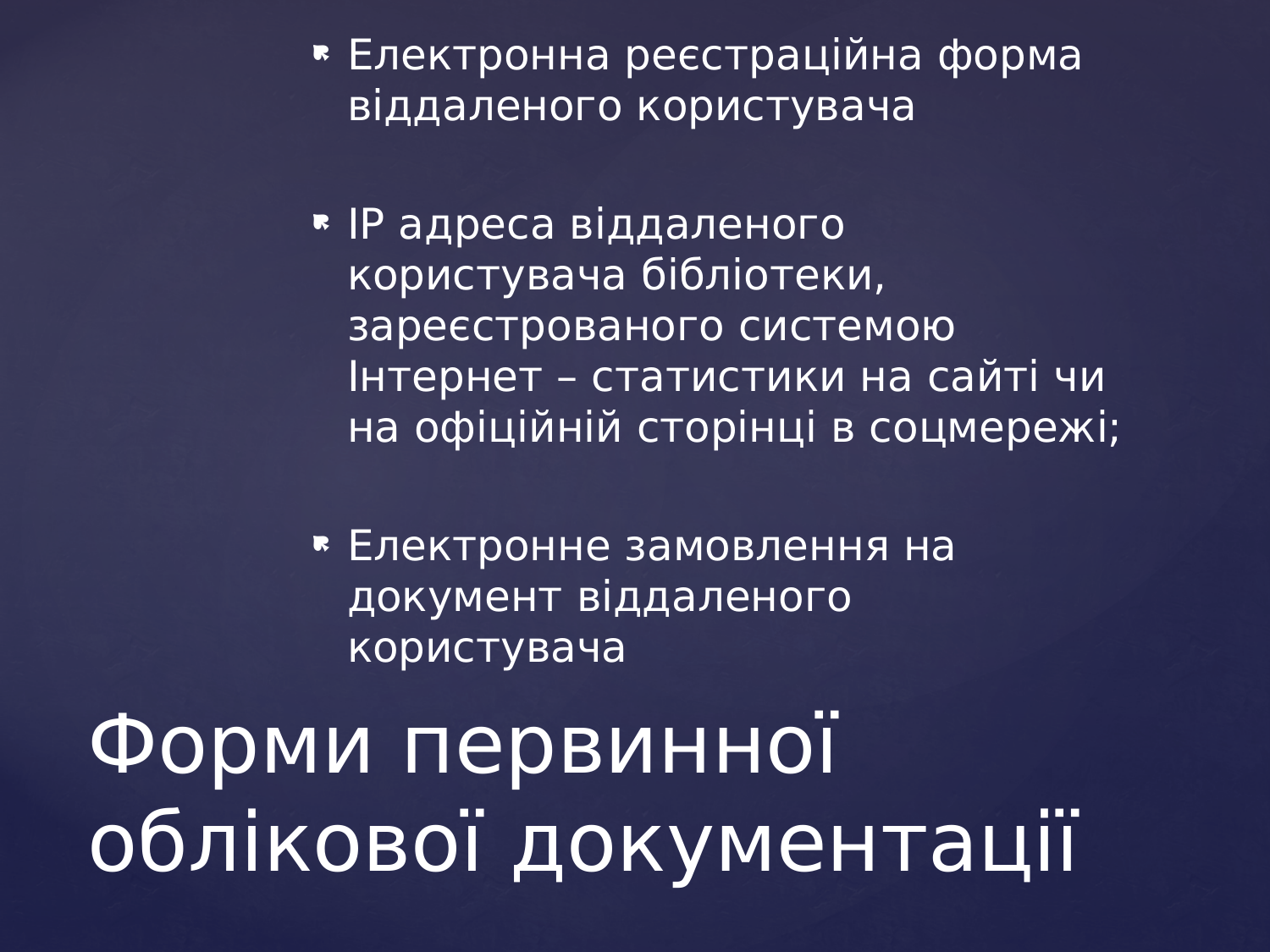

Електронна реєстраційна форма віддаленого користувача

ІР адреса віддаленого користувача бібліотеки, зареєстрованого системою Інтернет – статистики на сайті чи на офіційній сторінці в соцмережі;

Електронне замовлення на документ віддаленого користувача
# Форми первинної облікової документації